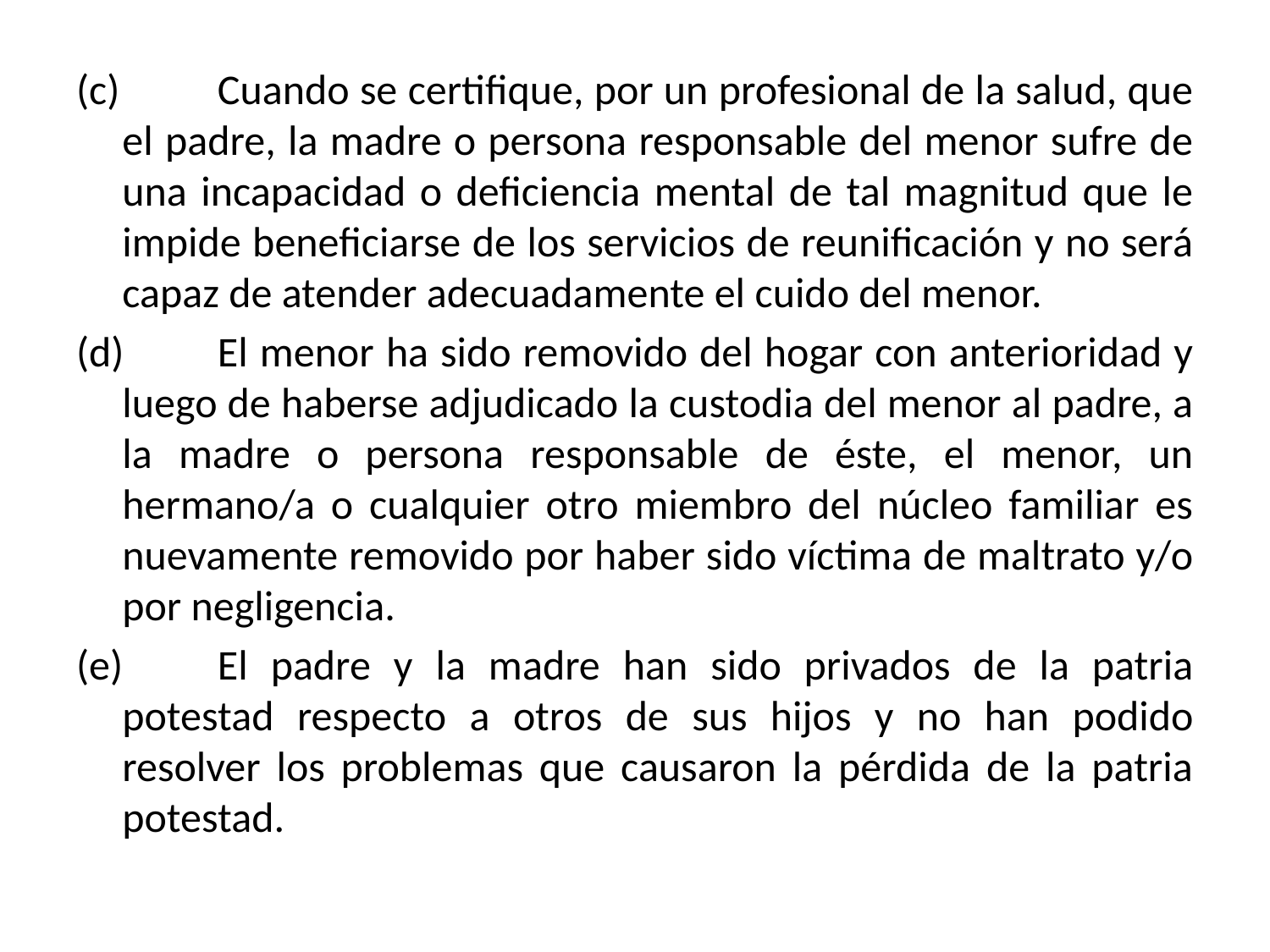

(c)   	Cuando se certifique, por un profesional de la salud, que el padre, la madre o persona responsable del menor sufre de una incapacidad o deficiencia mental de tal magnitud que le impide beneficiarse de los servicios de reunificación y no será capaz de atender adecuadamente el cuido del menor.
(d)   	El menor ha sido removido del hogar con anterioridad y luego de haberse adjudicado la custodia del menor al padre, a la madre o persona responsable de éste, el menor, un hermano/a o cualquier otro miembro del núcleo familiar es nuevamente removido por haber sido víctima de maltrato y/o por negligencia.
(e)   	El padre y la madre han sido privados de la patria potestad respecto a otros de sus hijos y no han podido resolver los problemas que causaron la pérdida de la patria potestad.